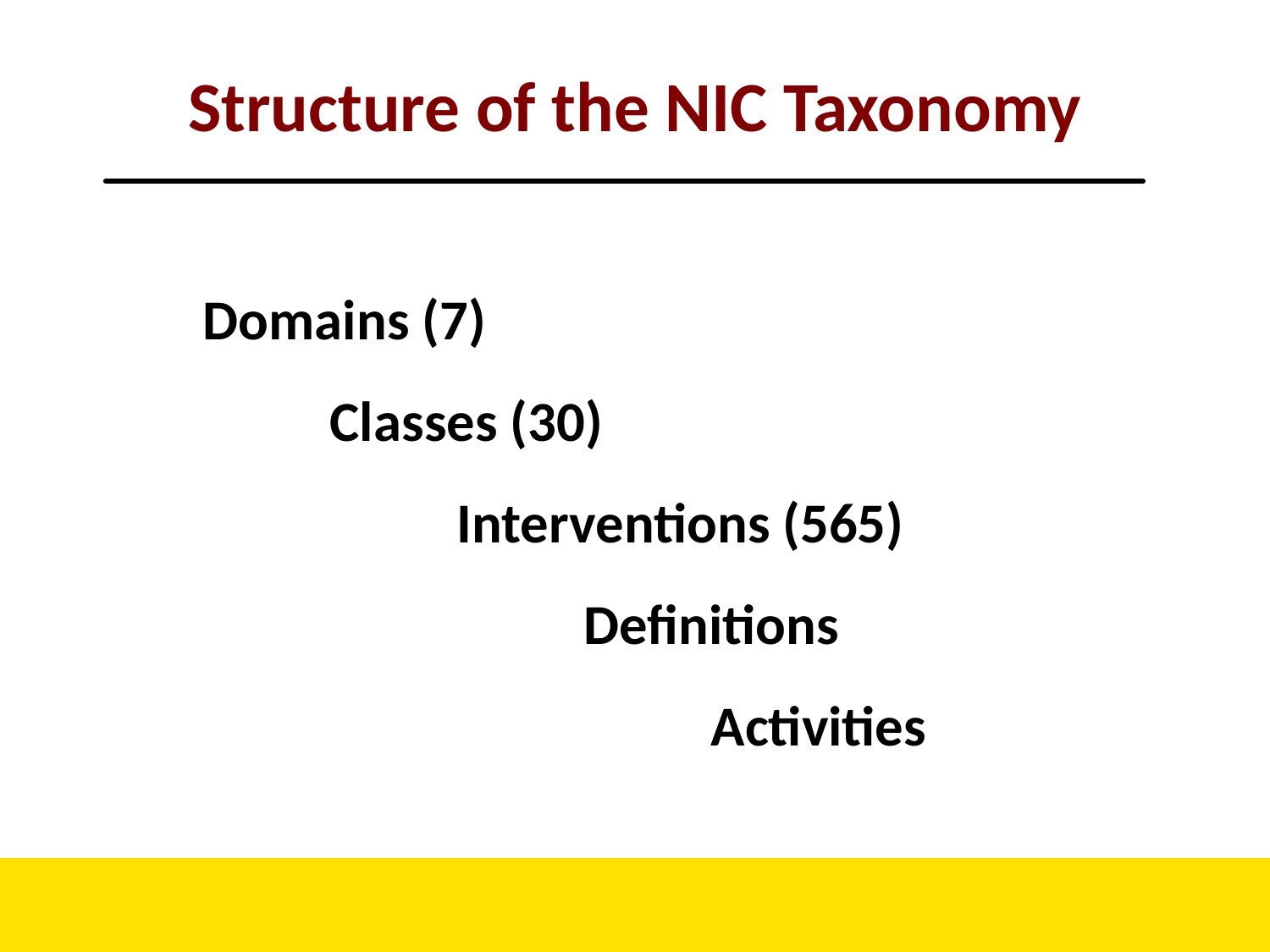

# Structure of the NIC Taxonomy
Domains (7)
	Classes (30)
		Interventions (565)
			Definitions
				Activities